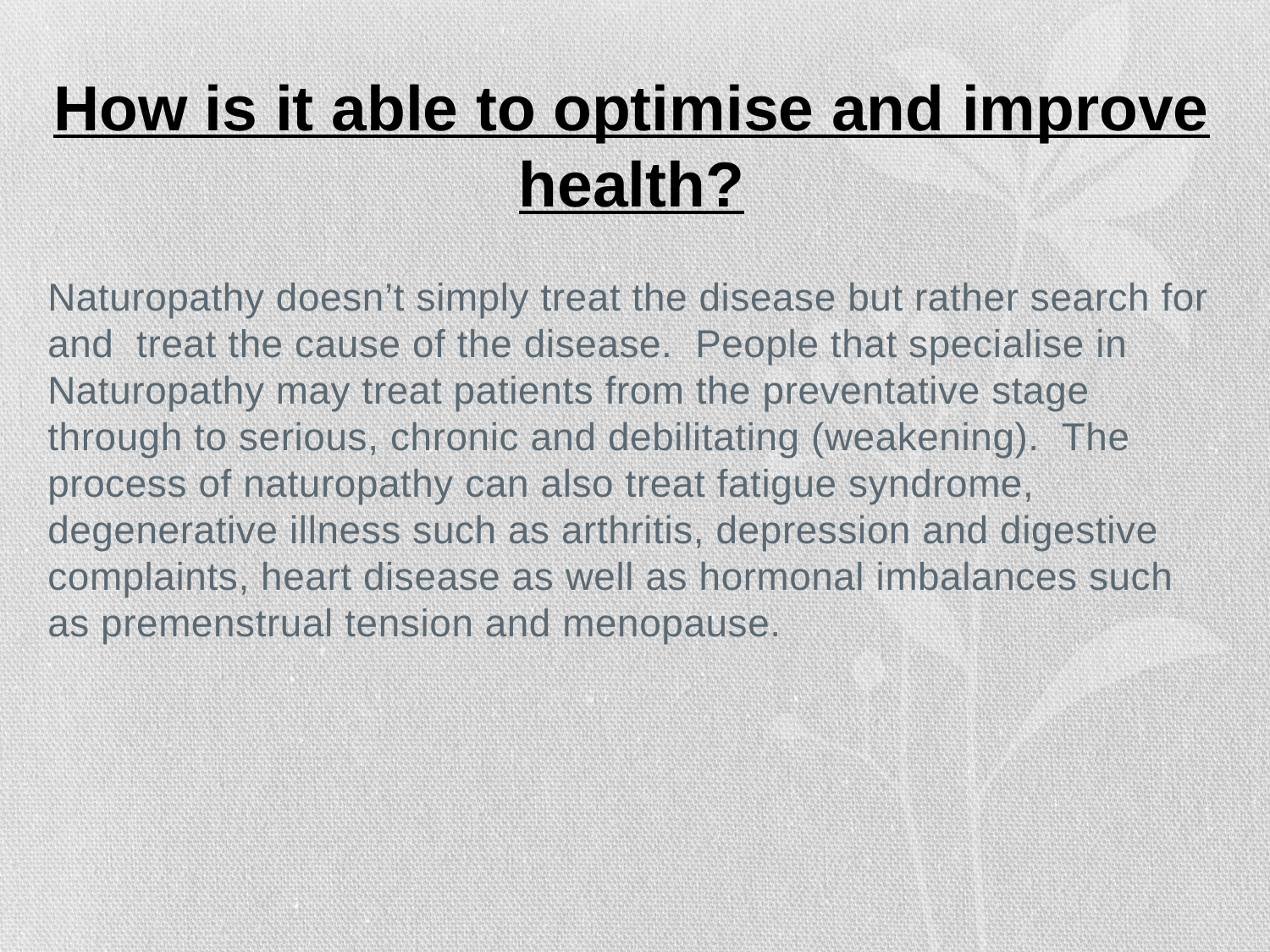

# How is it able to optimise and improve health?
Naturopathy doesn’t simply treat the disease but rather search for and  treat the cause of the disease.  People that specialise in Naturopathy may treat patients from the preventative stage through to serious, chronic and debilitating (weakening).  The process of naturopathy can also treat fatigue syndrome, degenerative illness such as arthritis, depression and digestive complaints, heart disease as well as hormonal imbalances such as premenstrual tension and menopause.